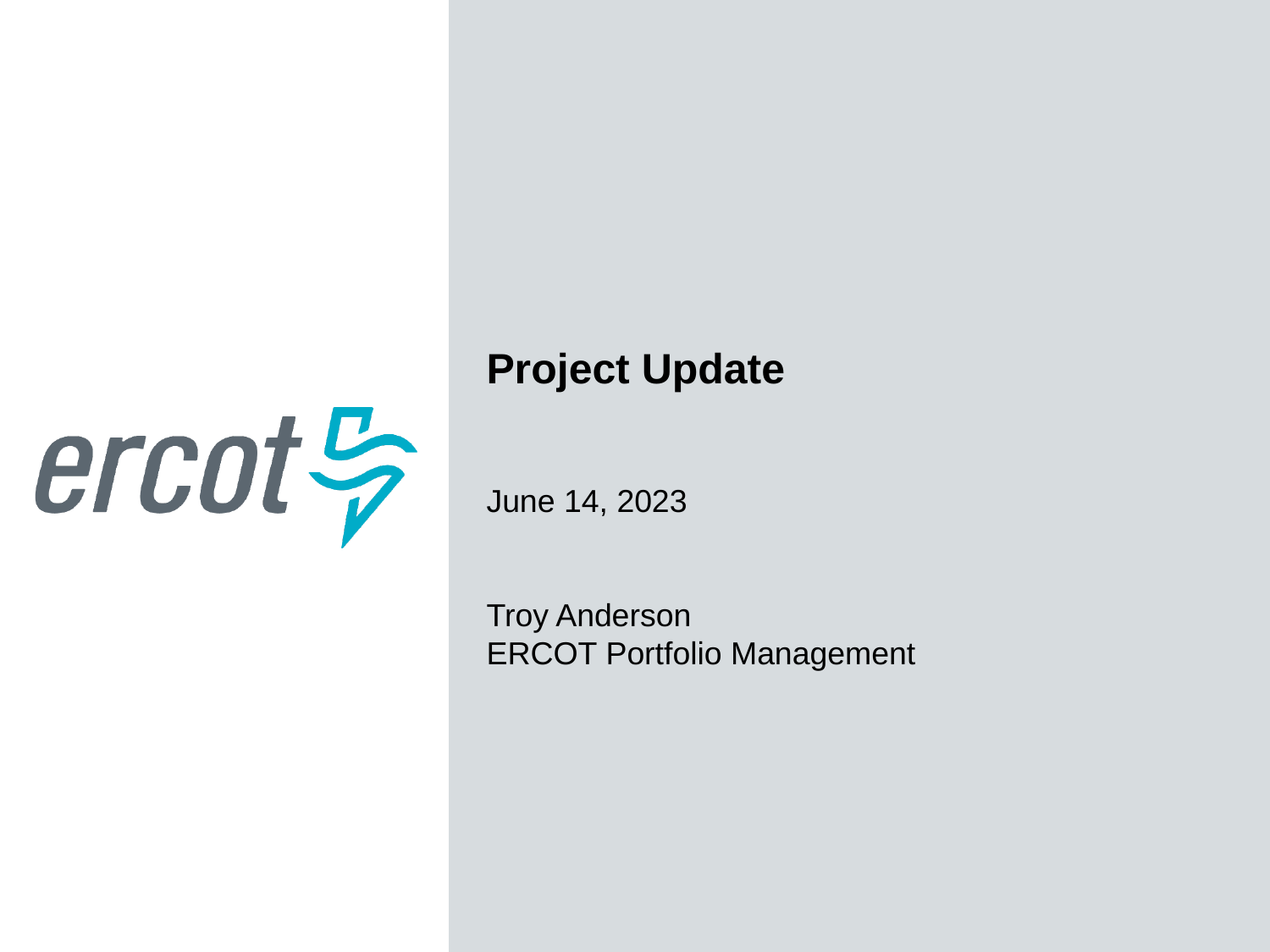

Project Update

June 14, 2023

Troy Anderson
ERCOT Portfolio Management